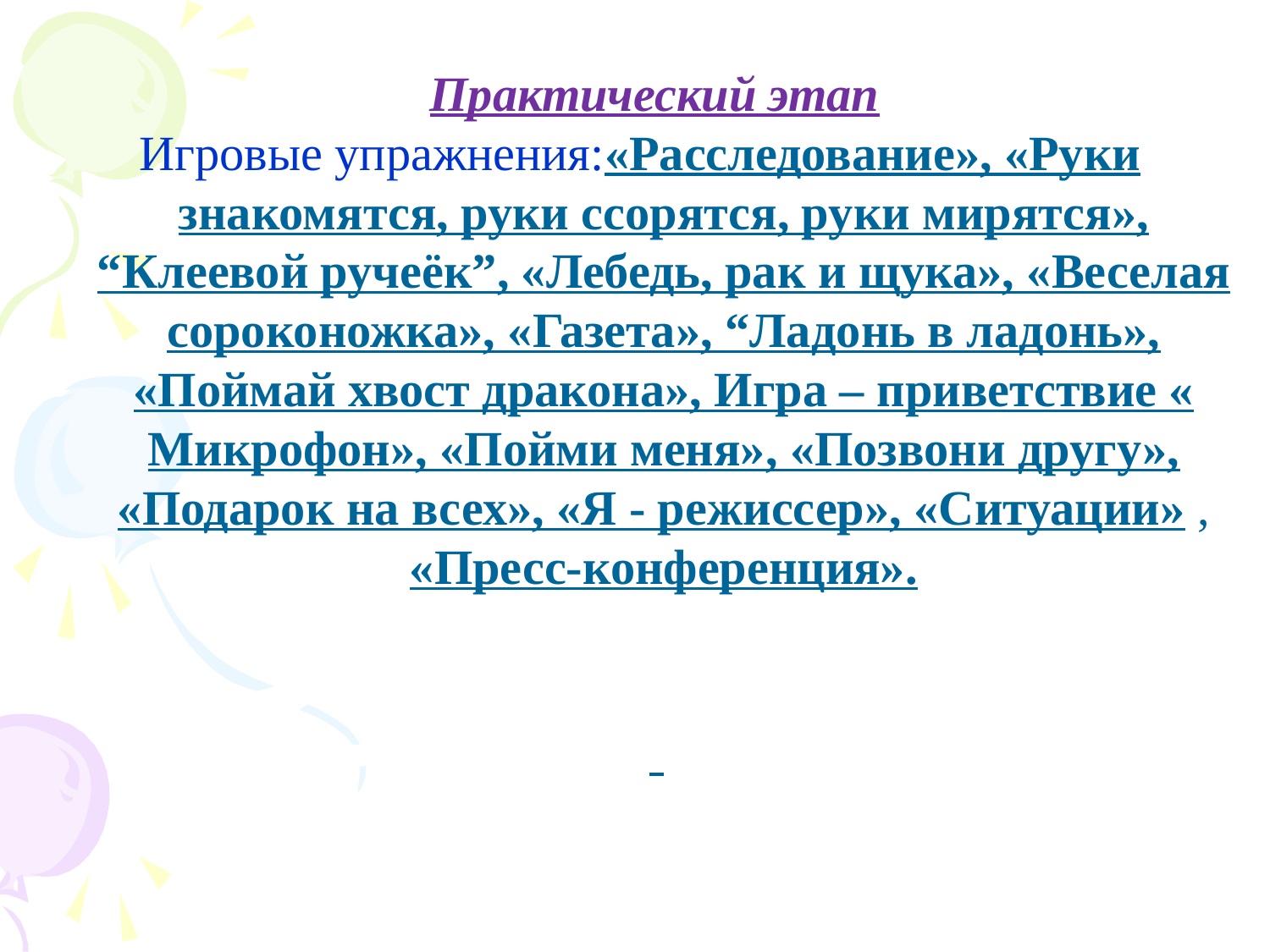

Практический этап
Игровые упражнения:«Расследование», «Руки знакомятся, руки ссорятся, руки мирятся», “Клеевой ручеёк”, «Лебедь, рак и щука», «Веселая сороконожка», «Газета», “Ладонь в ладонь», «Поймай хвост дракона», Игра – приветствие « Микрофон», «Пойми меня», «Позвони другу», «Подарок на всех», «Я - режиссер», «Ситуации» , «Пресс-конференция».